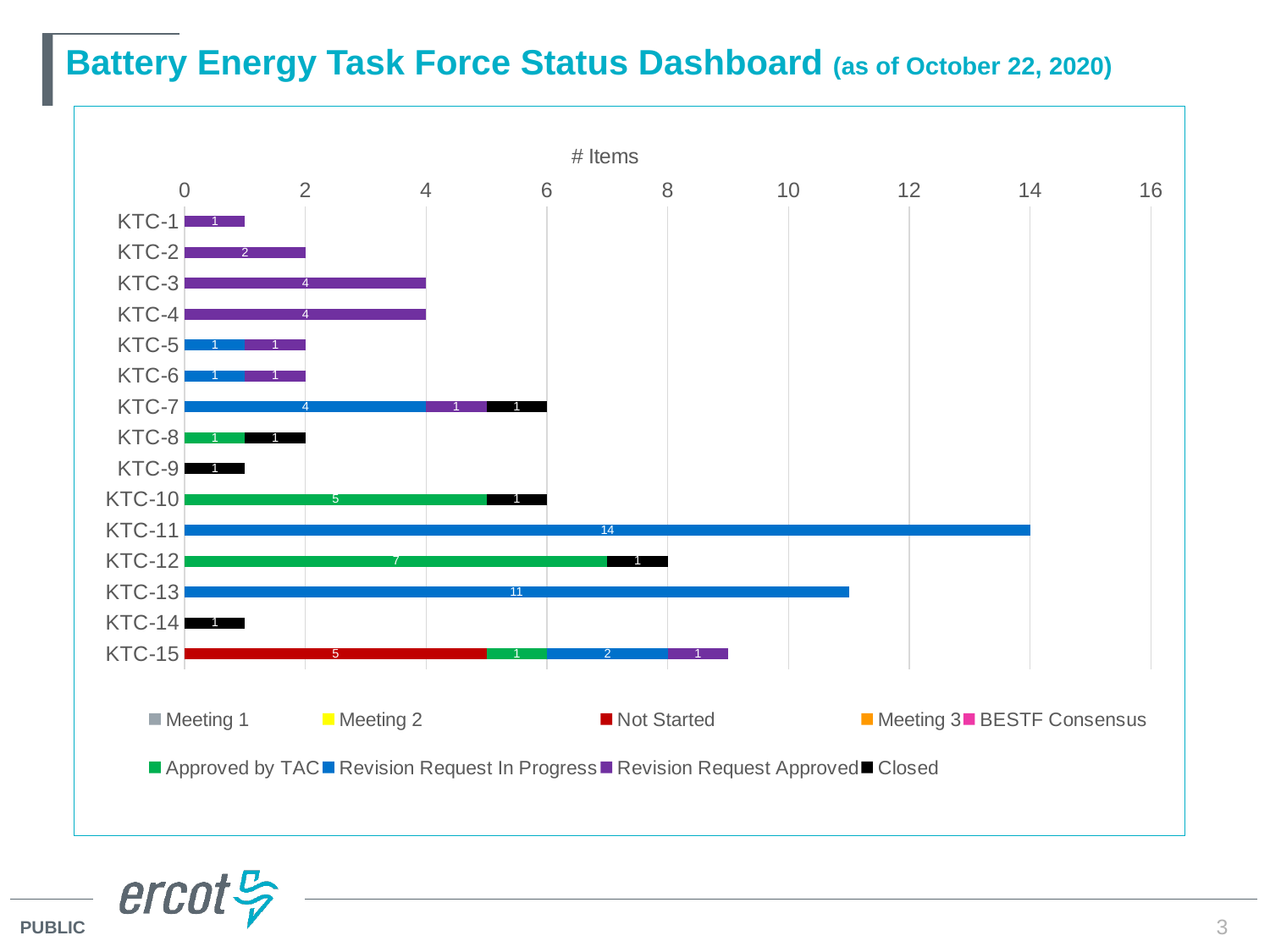

# Battery Energy Task Force Status Dashboard (as of October 22, 2020)

### Chart

| Category | Not Started | Meeting 1 | Meeting 2 | Meeting 3 | BESTF Consensus | Approved by TAC | Revision Request In Progress | Revision Request Approved | Closed |
|---|---|---|---|---|---|---|---|---|---|
| KTC-1 | None | None | None | None | None | None | None | 1.0 | None |
| KTC-2 | None | None | None | None | None | None | None | 2.0 | None |
| KTC-3 | None | None | None | None | None | None | None | 4.0 | None |
| KTC-4 | None | None | None | None | None | None | None | 4.0 | None |
| KTC-5 | None | None | None | None | None | None | 1.0 | 1.0 | None |
| KTC-6 | None | None | None | None | None | None | 1.0 | 1.0 | None |
| KTC-7 | None | None | None | None | None | None | 4.0 | 1.0 | 1.0 |
| KTC-8 | None | None | None | None | None | 1.0 | None | None | 1.0 |
| KTC-9 | None | None | None | None | None | None | None | None | 1.0 |
| KTC-10 | None | None | None | None | None | 5.0 | None | None | 1.0 |
| KTC-11 | None | None | None | None | None | None | 14.0 | None | None |
| KTC-12 | None | None | None | None | None | 7.0 | None | None | 1.0 |
| KTC-13 | None | None | None | None | None | None | 11.0 | None | None |
| KTC-14 | None | None | None | None | None | None | None | None | 1.0 |
| KTC-15 | 5.0 | None | None | None | None | 1.0 | 2.0 | 1.0 | None |
3